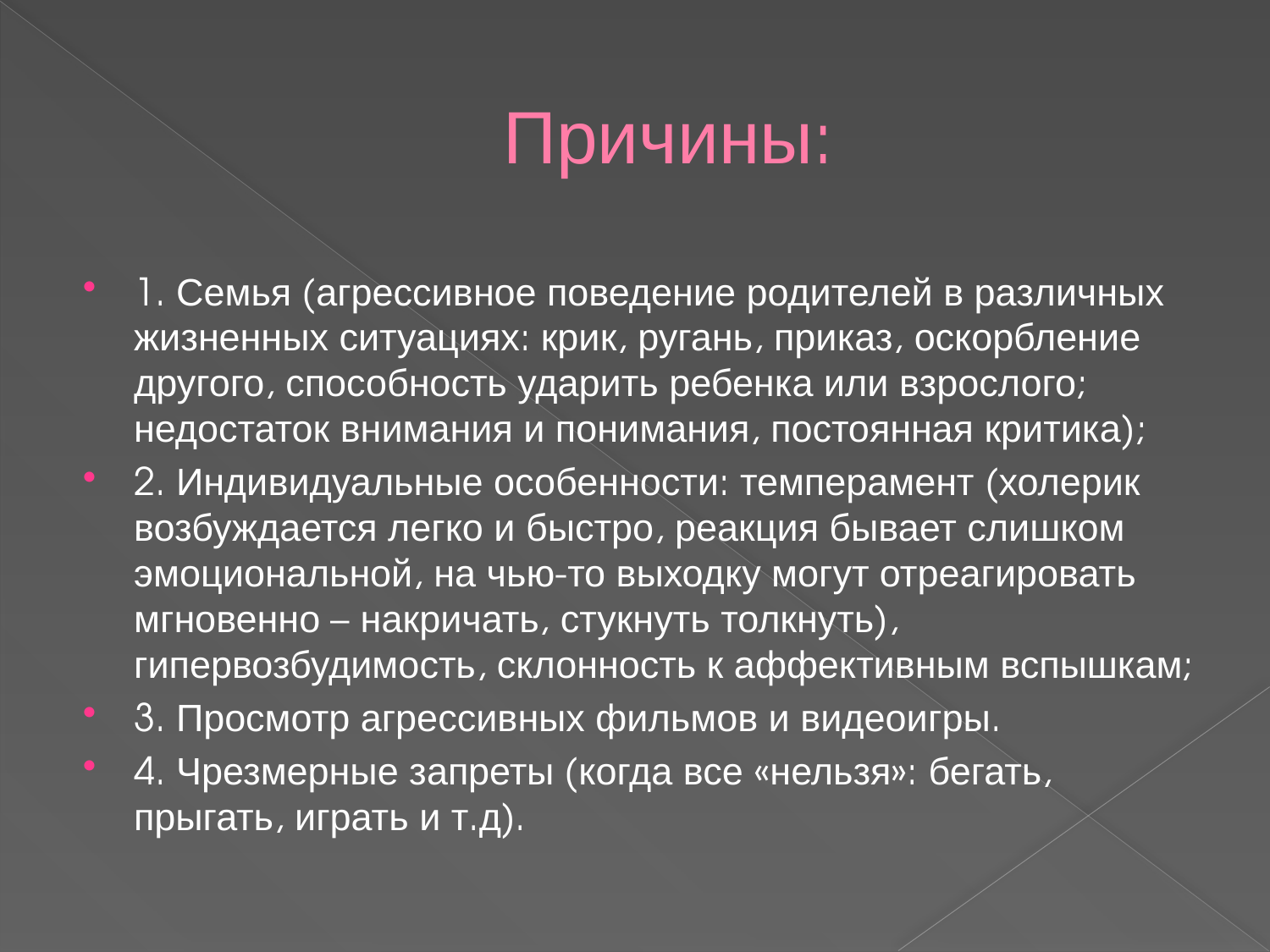

# Причины:
1. Семья (агрессивное поведение родителей в различных жизненных ситуациях: крик, ругань, приказ, оскорбление другого, способность ударить ребенка или взрослого; недостаток внимания и понимания, постоянная критика);
2. Индивидуальные особенности: темперамент (холерик возбуждается легко и быстро, реакция бывает слишком эмоциональной, на чью-то выходку могут отреагировать мгновенно – накричать, стукнуть толкнуть), гипервозбудимость, склонность к аффективным вспышкам;
3. Просмотр агрессивных фильмов и видеоигры.
4. Чрезмерные запреты (когда все «нельзя»: бегать, прыгать, играть и т.д).